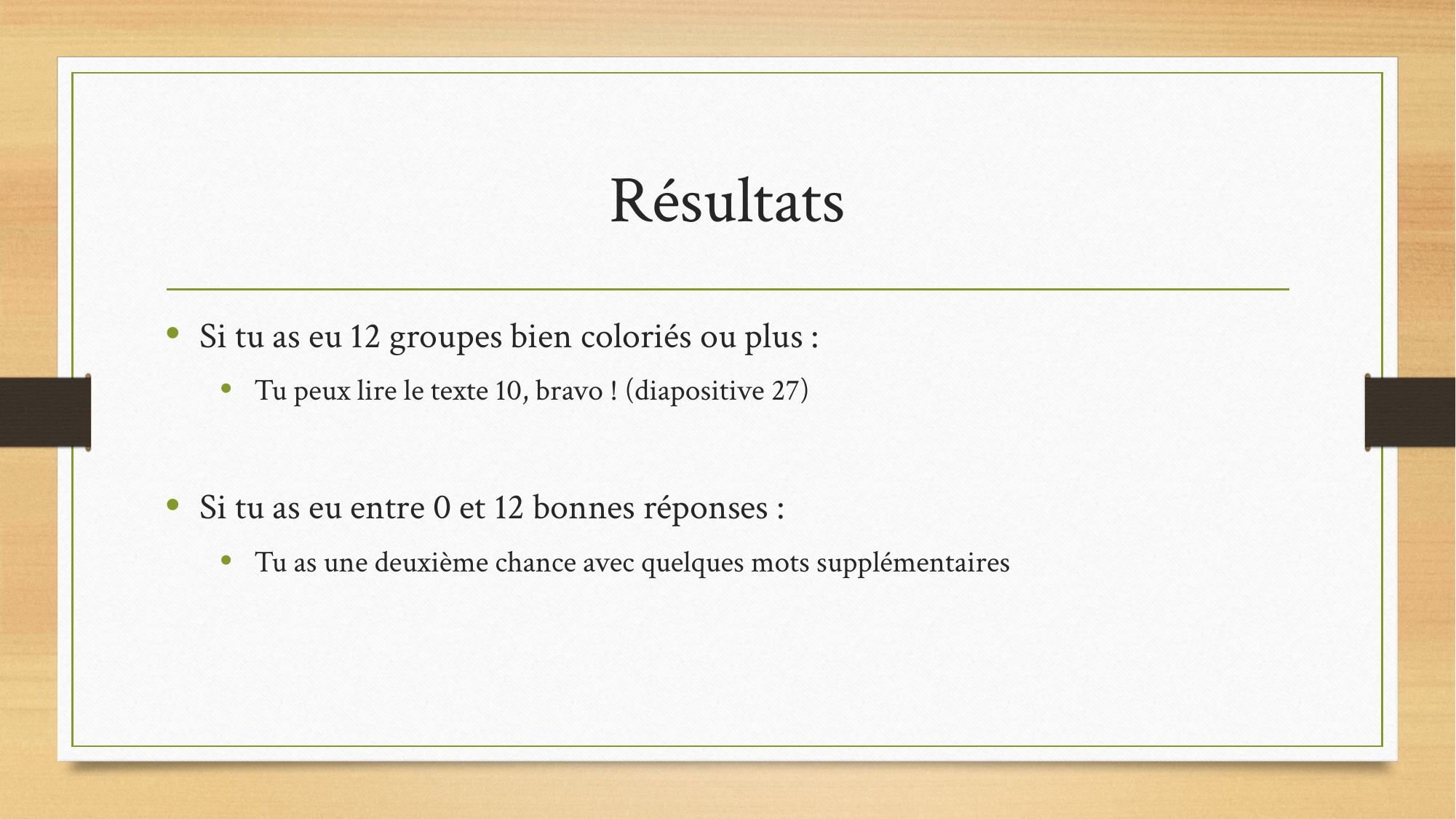

# Résultats
Si tu as eu 12 groupes bien coloriés ou plus :
Tu peux lire le texte 10, bravo ! (diapositive 27)

Si tu as eu entre 0 et 12 bonnes réponses :
Tu as une deuxième chance avec quelques mots supplémentaires